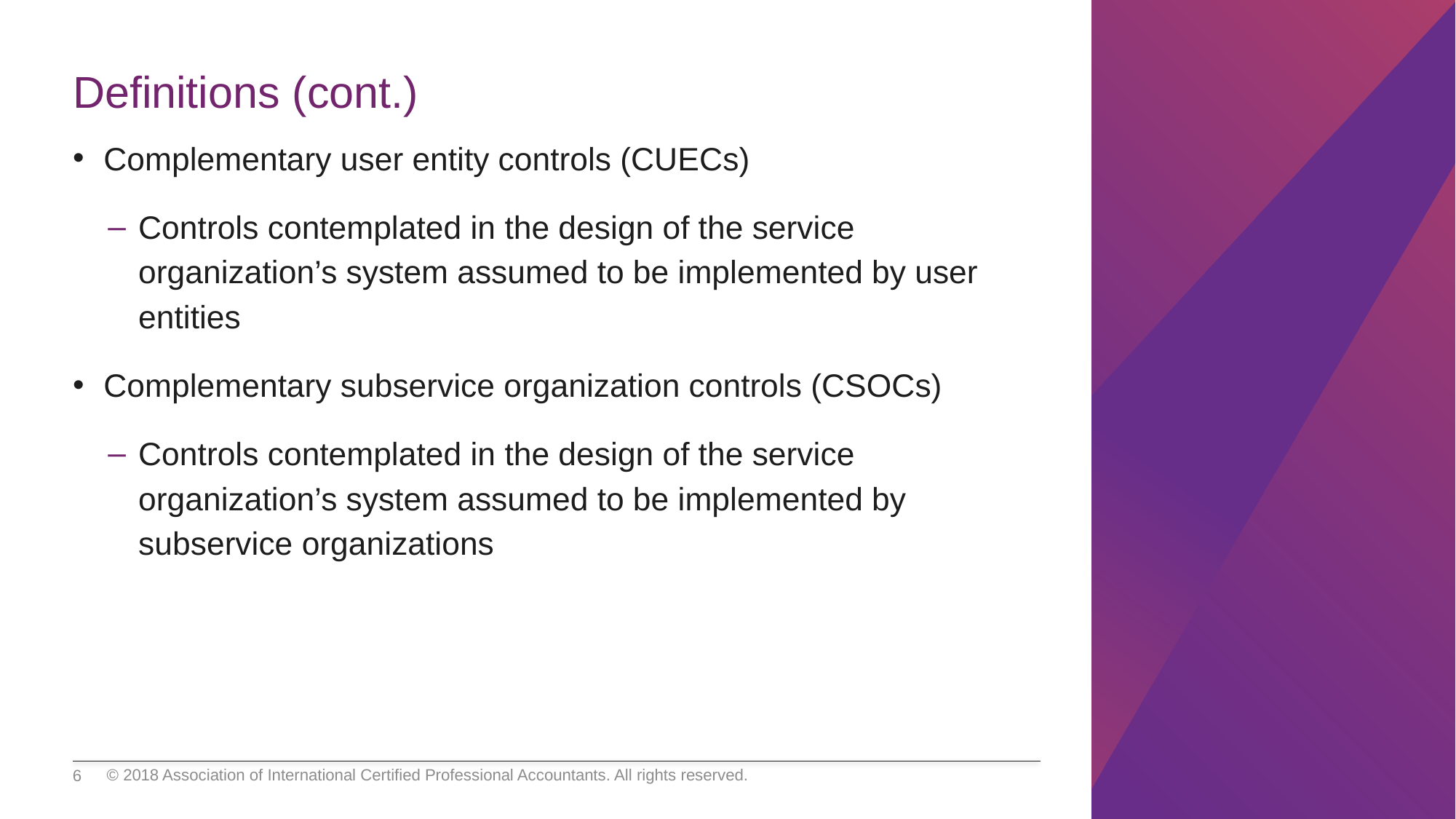

# Definitions (cont.)
Complementary user entity controls (CUECs)
Controls contemplated in the design of the service organization’s system assumed to be implemented by user entities
Complementary subservice organization controls (CSOCs)
Controls contemplated in the design of the service organization’s system assumed to be implemented by subservice organizations

© 2018 Association of International Certified Professional Accountants. All rights reserved.
6